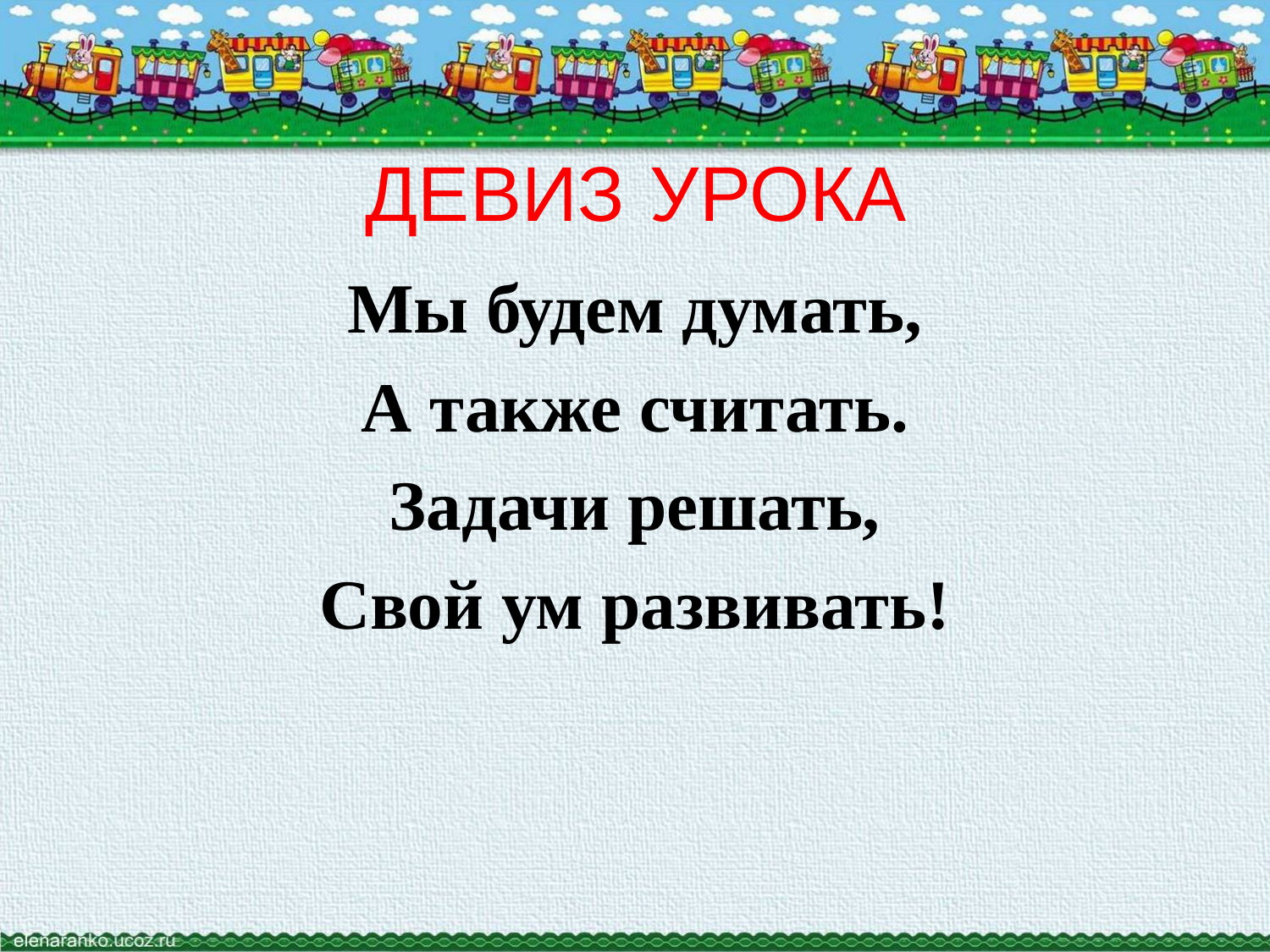

# ДЕВИЗ УРОКА
Мы будем думать,
А также считать.
Задачи решать,
Свой ум развивать!